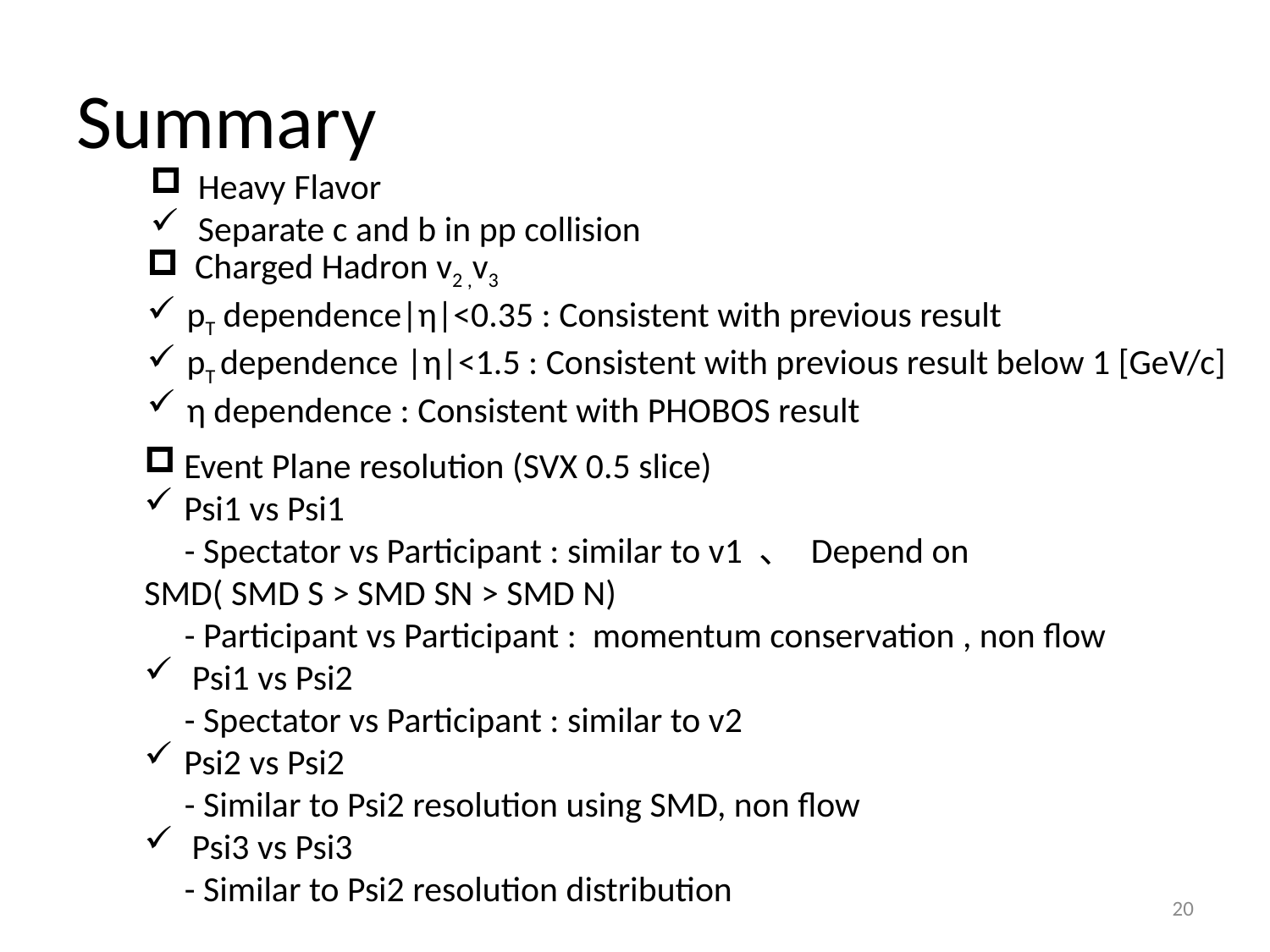

# Summary
 Heavy Flavor
 Separate c and b in pp collision
 Charged Hadron v2 ,v3
pT dependence|η|<0.35 : Consistent with previous result
pT dependence |η|<1.5 : Consistent with previous result below 1 [GeV/c]
η dependence : Consistent with PHOBOS result
Event Plane resolution (SVX 0.5 slice)
Psi1 vs Psi1
     - Spectator vs Participant : similar to v1 、 Depend on SMD( SMD S > SMD SN > SMD N)
     - Participant vs Participant :  momentum conservation , non flow
 Psi1 vs Psi2
     - Spectator vs Participant : similar to v2
Psi2 vs Psi2
     - Similar to Psi2 resolution using SMD, non flow
Psi3 vs Psi3
     - Similar to Psi2 resolution distribution
20